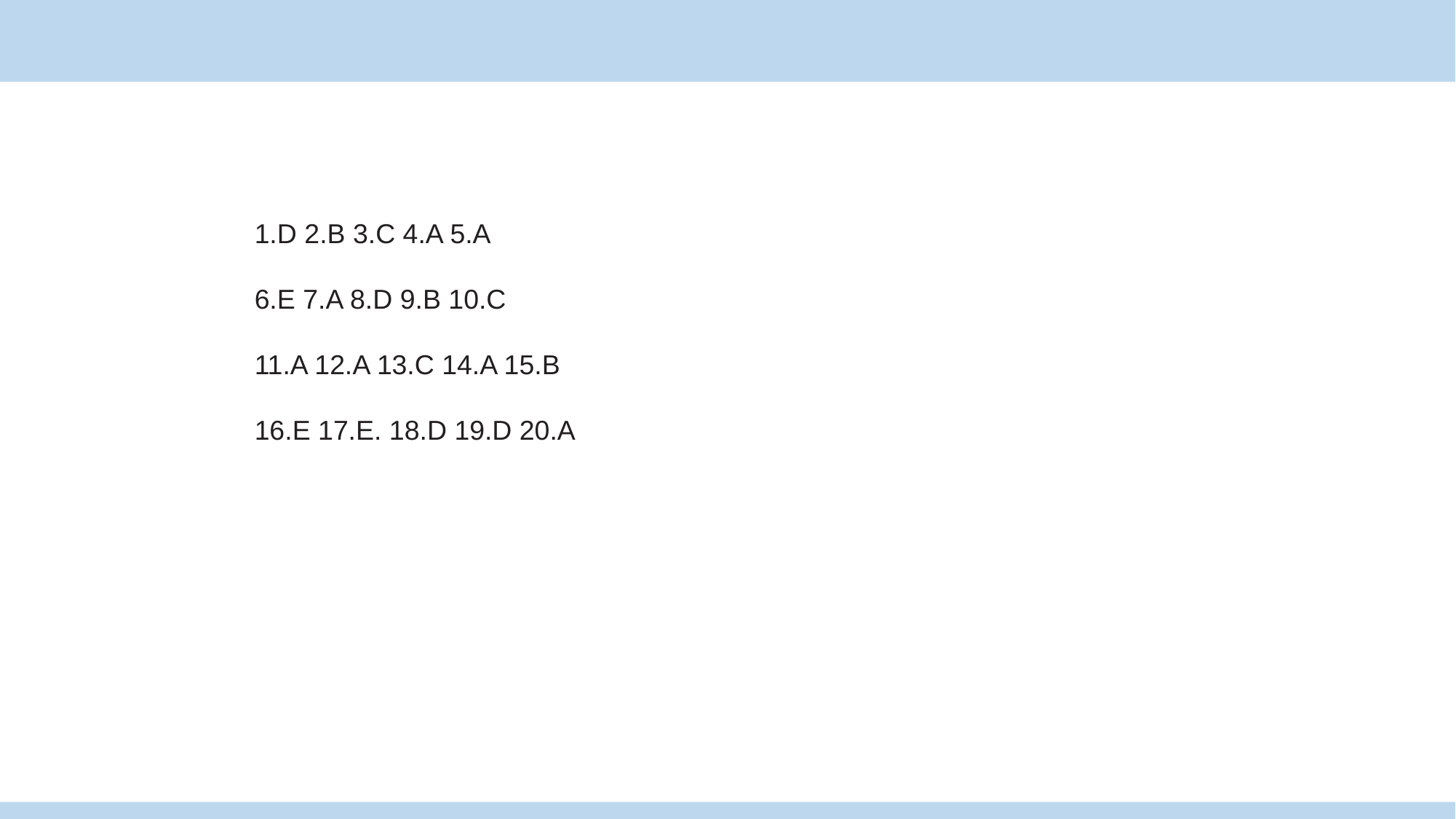

1.D 2.B 3.C 4.A 5.A

6.E 7.A 8.D 9.B 10.C

11.A 12.A 13.C 14.A 15.B

16.E 17.E. 18.D 19.D 20.A